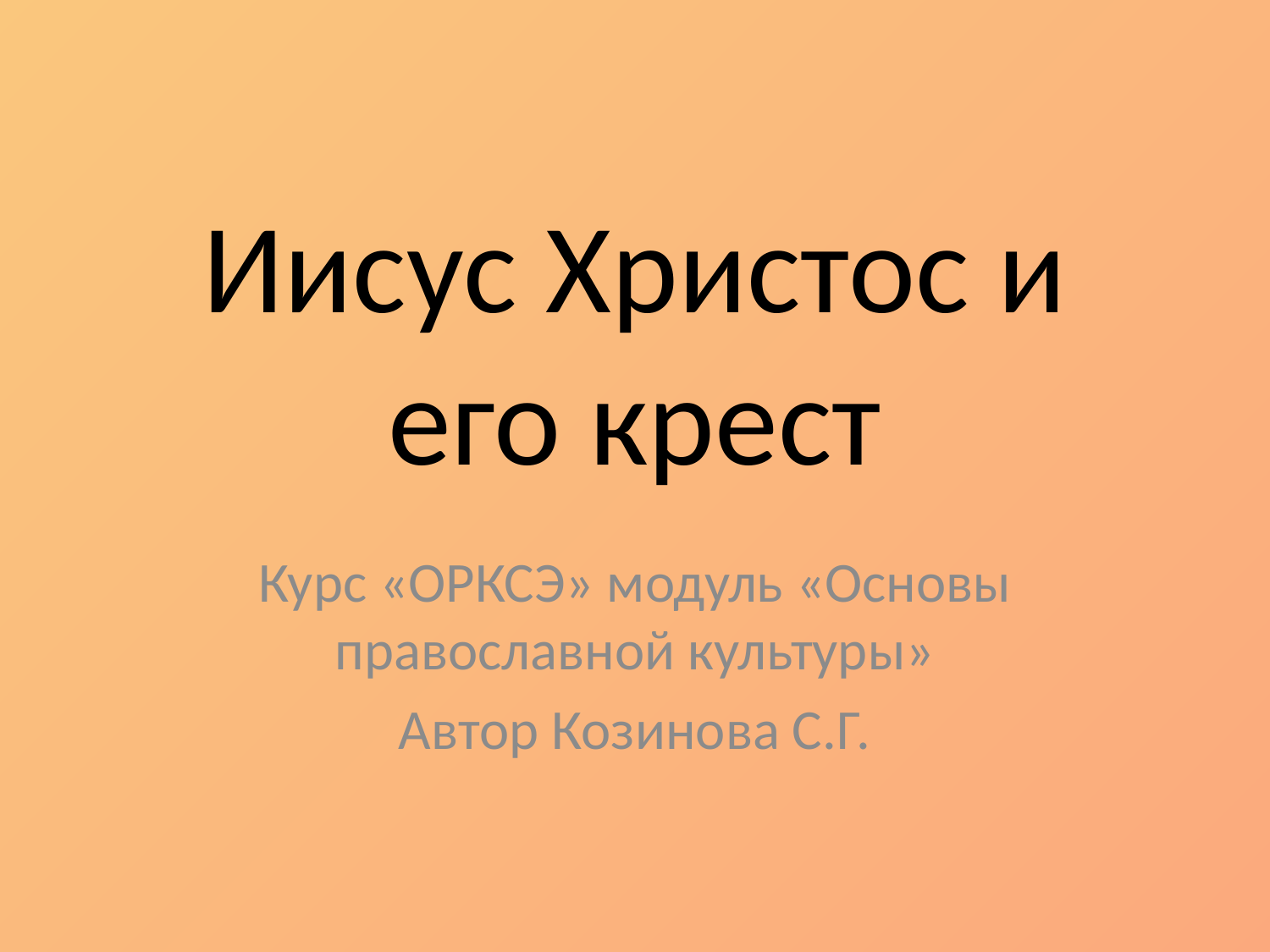

# Иисус Христос и его крест
Курс «ОРКСЭ» модуль «Основы православной культуры»
Автор Козинова С.Г.